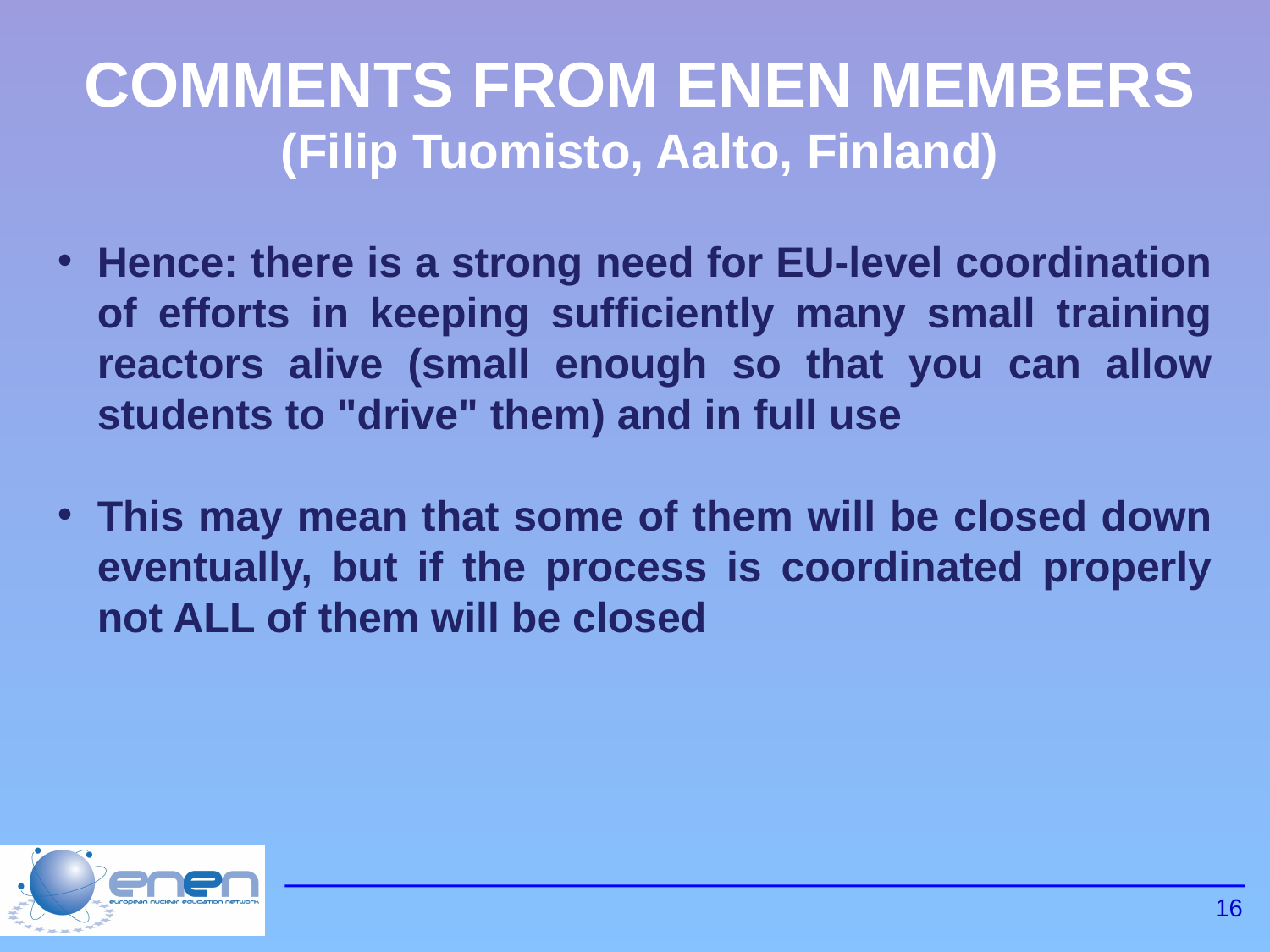

COMMENTS FROM ENEN MEMBERS
(Filip Tuomisto, Aalto, Finland)

Hence: there is a strong need for EU-level coordination of efforts in keeping sufficiently many small training reactors alive (small enough so that you can allow students to "drive" them) and in full use

This may mean that some of them will be closed down eventually, but if the process is coordinated properly not ALL of them will be closed